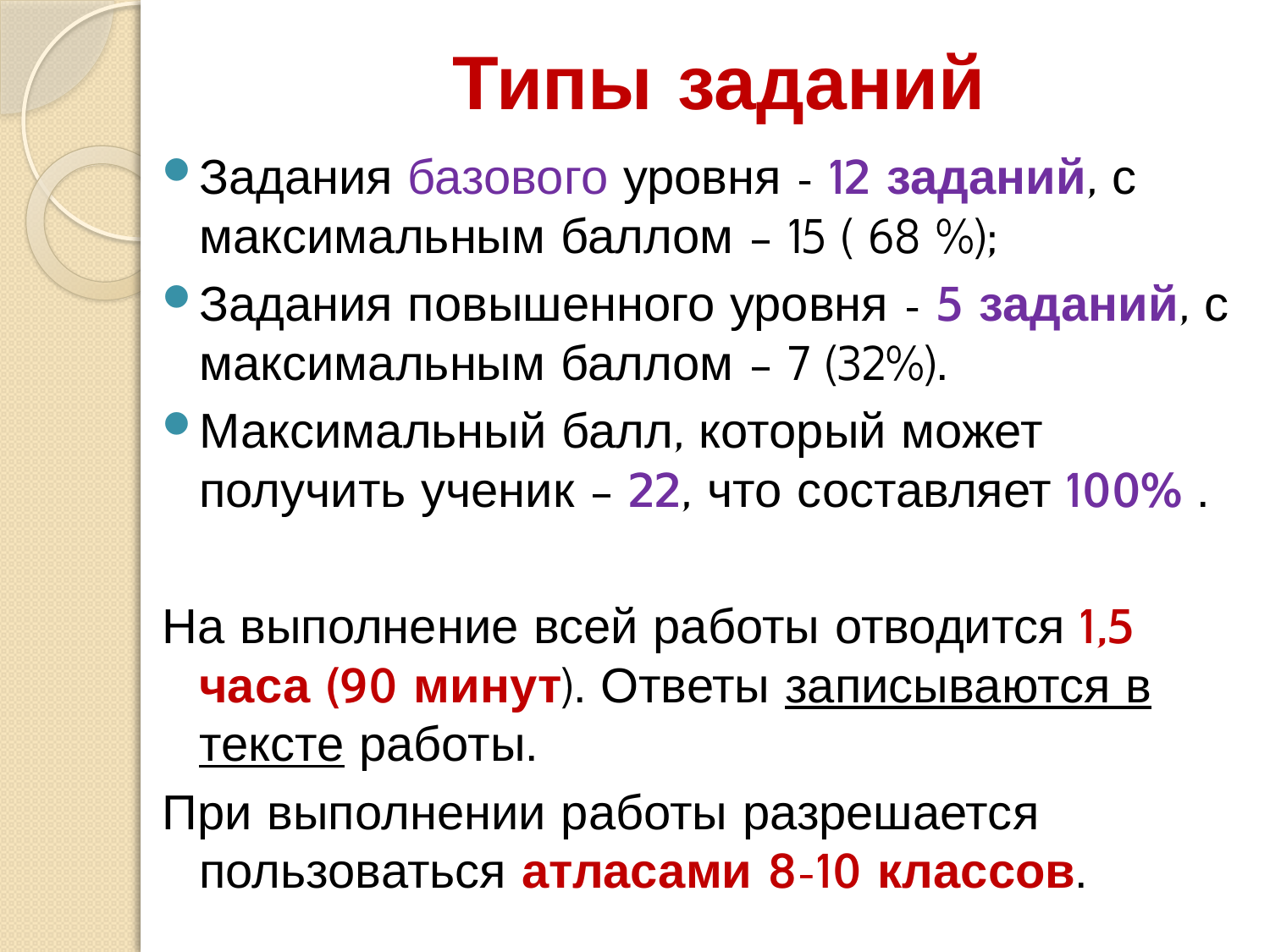

# Типы заданий
Задания базового уровня - 12 заданий, с максимальным баллом – 15 ( 68 %);
Задания повышенного уровня - 5 заданий, с максимальным баллом – 7 (32%).
Максимальный балл, который может получить ученик – 22, что составляет 100% .

На выполнение всей работы отводится 1,5 часа (90 минут). Ответы записываются в тексте работы.
При выполнении работы разрешается пользоваться атласами 8-10 классов.